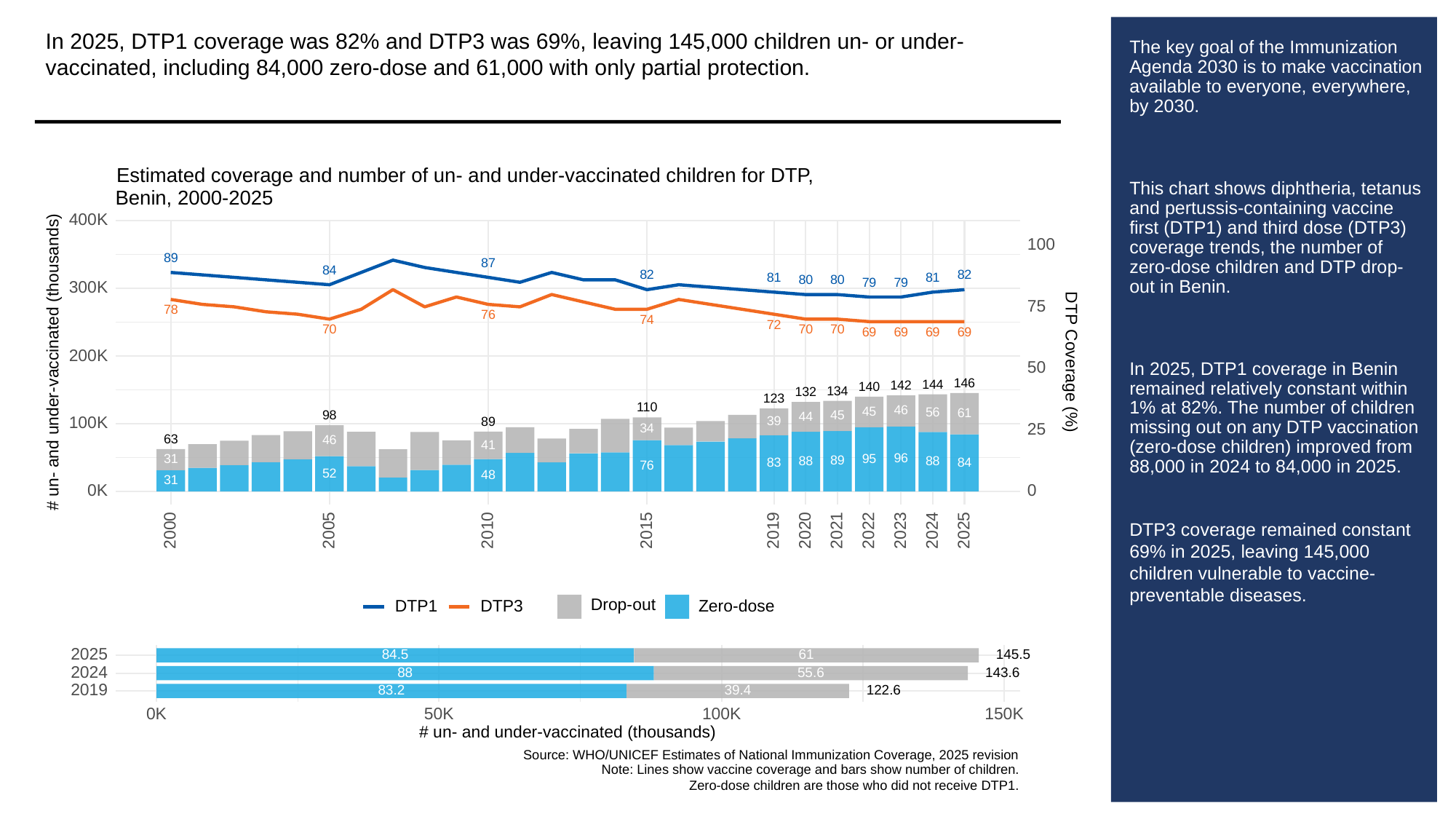

In 2025, DTP1 coverage was 82% and DTP3 was 69%, leaving 145,000 children un- or under-vaccinated, including 84,000 zero-dose and 61,000 with only partial protection.
# The key goal of the Immunization Agenda 2030 is to make vaccination available to everyone, everywhere, by 2030.

This chart shows diphtheria, tetanus and pertussis-containing vaccine first (DTP1) and third dose (DTP3) coverage trends, the number of zero-dose children and DTP drop-out in Benin.

In 2025, DTP1 coverage in Benin remained relatively constant within 1% at 82%. The number of children missing out on any DTP vaccination (zero-dose children) improved from 88,000 in 2024 to 84,000 in 2025.

DTP3 coverage remained constant 69% in 2025, leaving 145,000 children vulnerable to vaccine-preventable diseases.

Estimated coverage and number of un- and under-vaccinated children for DTP,
Benin, 2000-2025
400K

100
89

87

84
82
82
81
81
80
80
79
79
300K

75
78
76
74
72

70
70
70
69
69
69
69
200K
# un- and under-vaccinated (thousands)
DTP Coverage (%)

50
146
144
142
140
134
132

123

110
46
45
56

61
98
45
44

39

89
100K

25

34

63

46

41

96
95
31

89
88
88

84
83

76

52

48
31

0K
0

2023
2000
2005
2010
2015
2019
2020
2021
2022
2024
2025

Drop-out
DTP3
Zero-dose
DTP1

2025
84.5
61
145.5

2024
143.6
88
55.6

2019
83.2
39.4
122.6

0K
50K
100K
150K
# un- and under-vaccinated (thousands)
Source: WHO/UNICEF Estimates of National Immunization Coverage, 2025 revision
Note: Lines show vaccine coverage and bars show number of children.
Zero-dose children are those who did not receive DTP1.